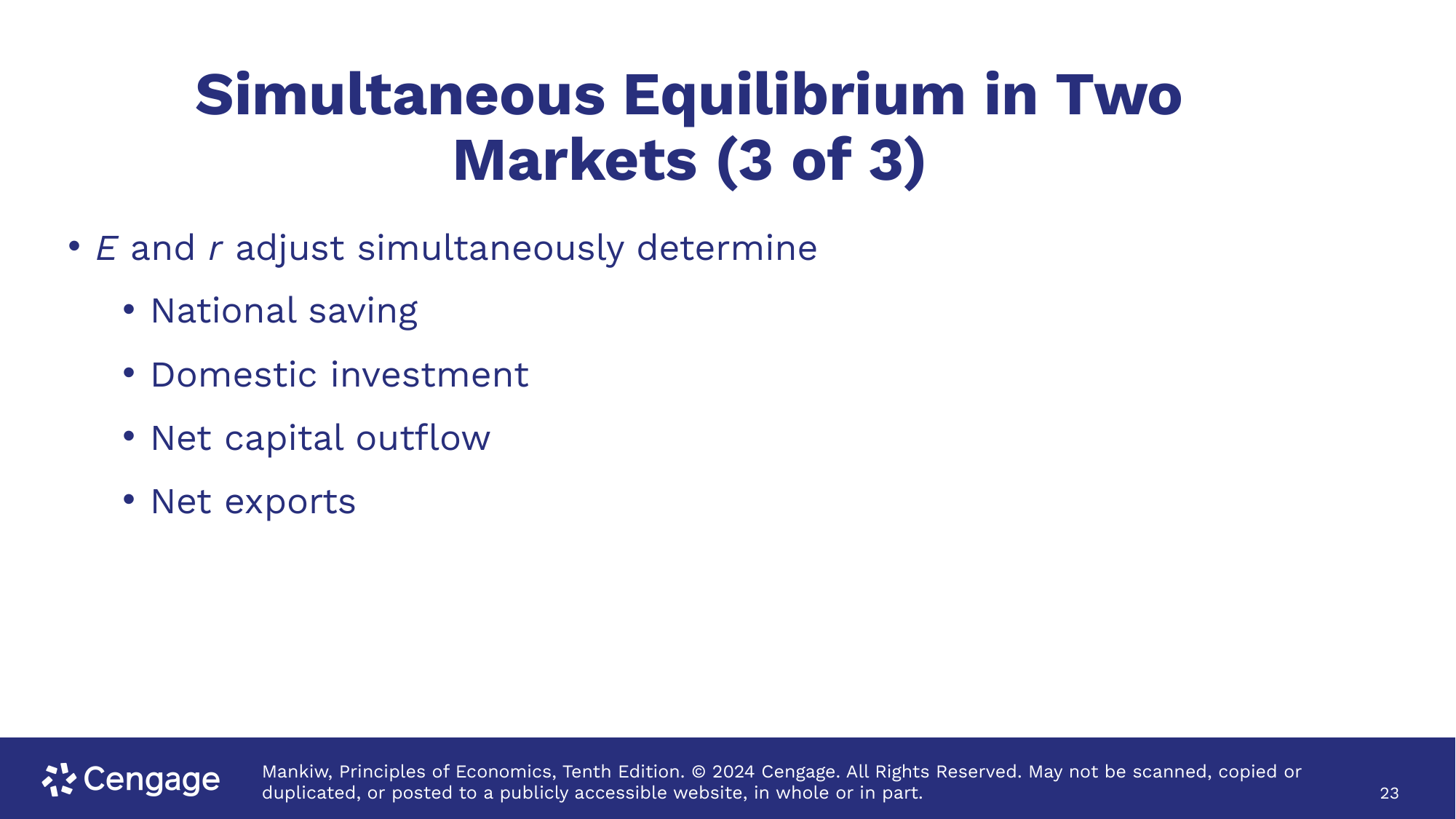

# Simultaneous Equilibrium in Two Markets (3 of 3)
E and r adjust simultaneously determine
National saving
Domestic investment
Net capital outflow
Net exports